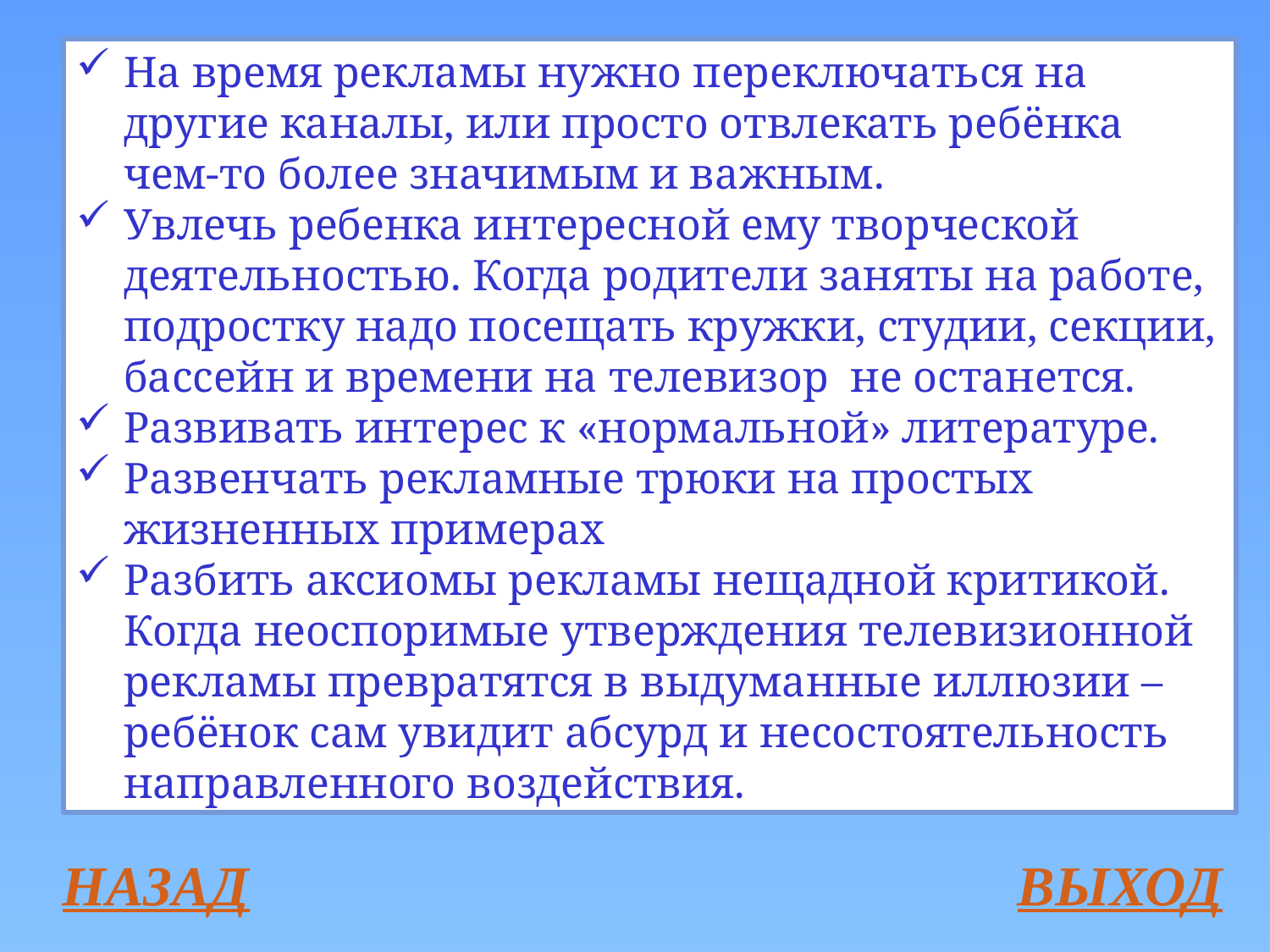

На время рекламы нужно переключаться на другие каналы, или просто отвлекать ребёнка чем-то более значимым и важным.
Увлечь ребенка интересной ему творческой деятельностью. Когда родители заняты на работе, подростку надо посещать кружки, студии, секции, бассейн и времени на телевизор  не останется.
Развивать интерес к «нормальной» литературе.
Развенчать рекламные трюки на простых жизненных примерах
Разбить аксиомы рекламы нещадной критикой. Когда неоспоримые утверждения телевизионной рекламы превратятся в выдуманные иллюзии – ребёнок сам увидит абсурд и несостоятельность направленного воздействия.

НАЗАД
ВЫХОД